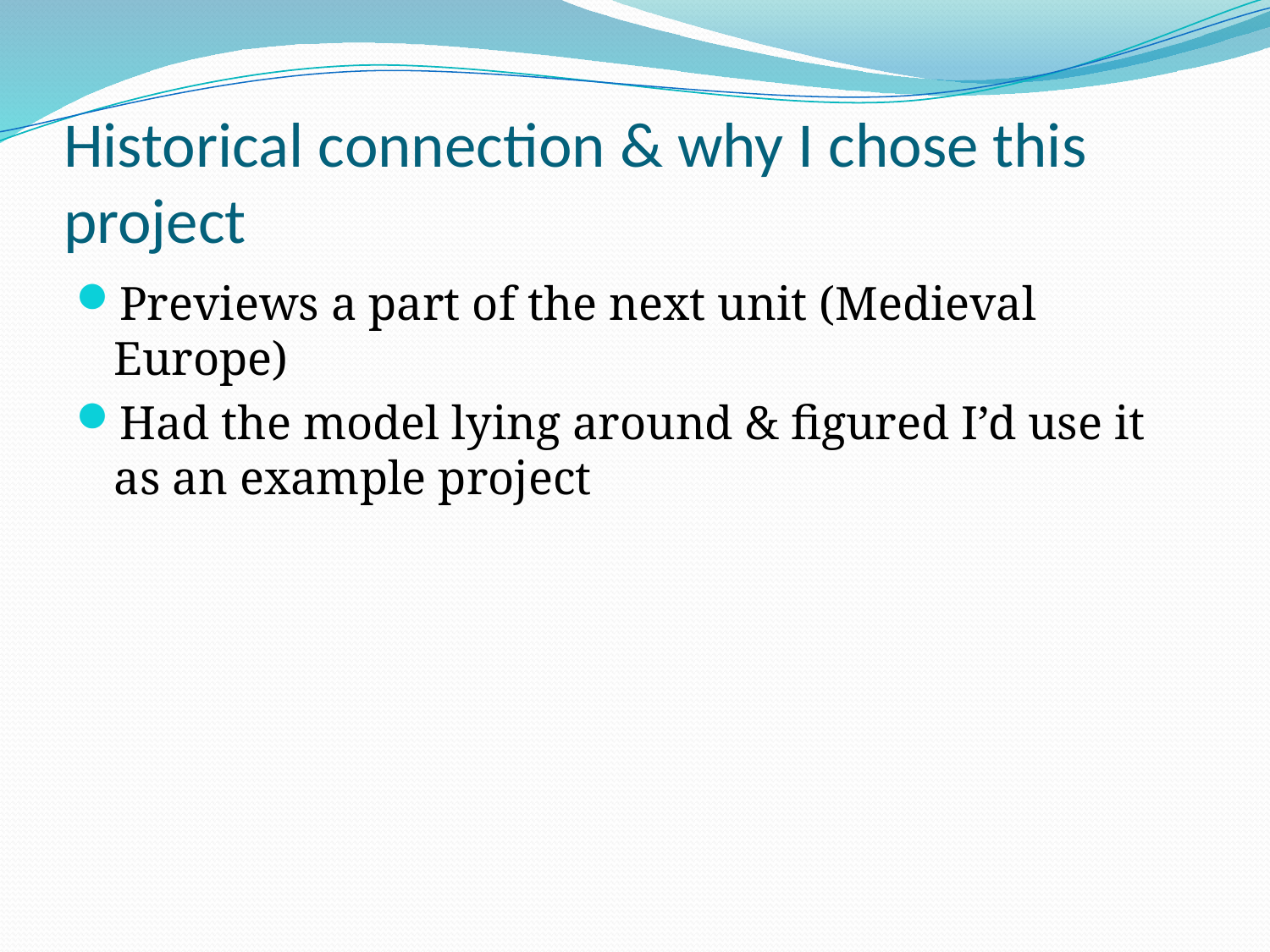

# Historical connection & why I chose this project
Previews a part of the next unit (Medieval Europe)
Had the model lying around & figured I’d use it as an example project